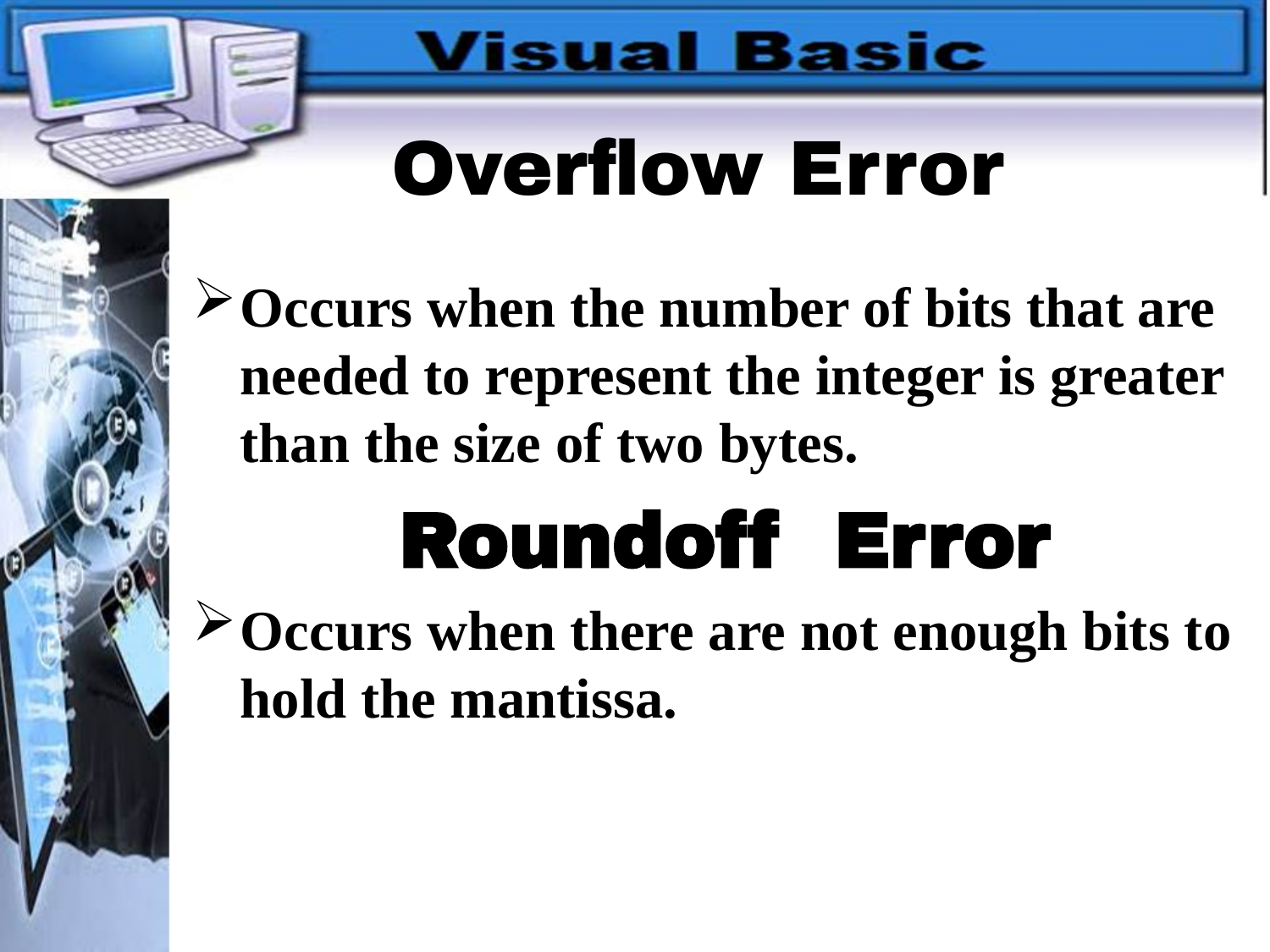

# Overflow Error
Occurs when the number of bits that are needed to represent the integer is greater than the size of two bytes.
Roundoff  Error
Occurs when there are not enough bits to hold the mantissa.